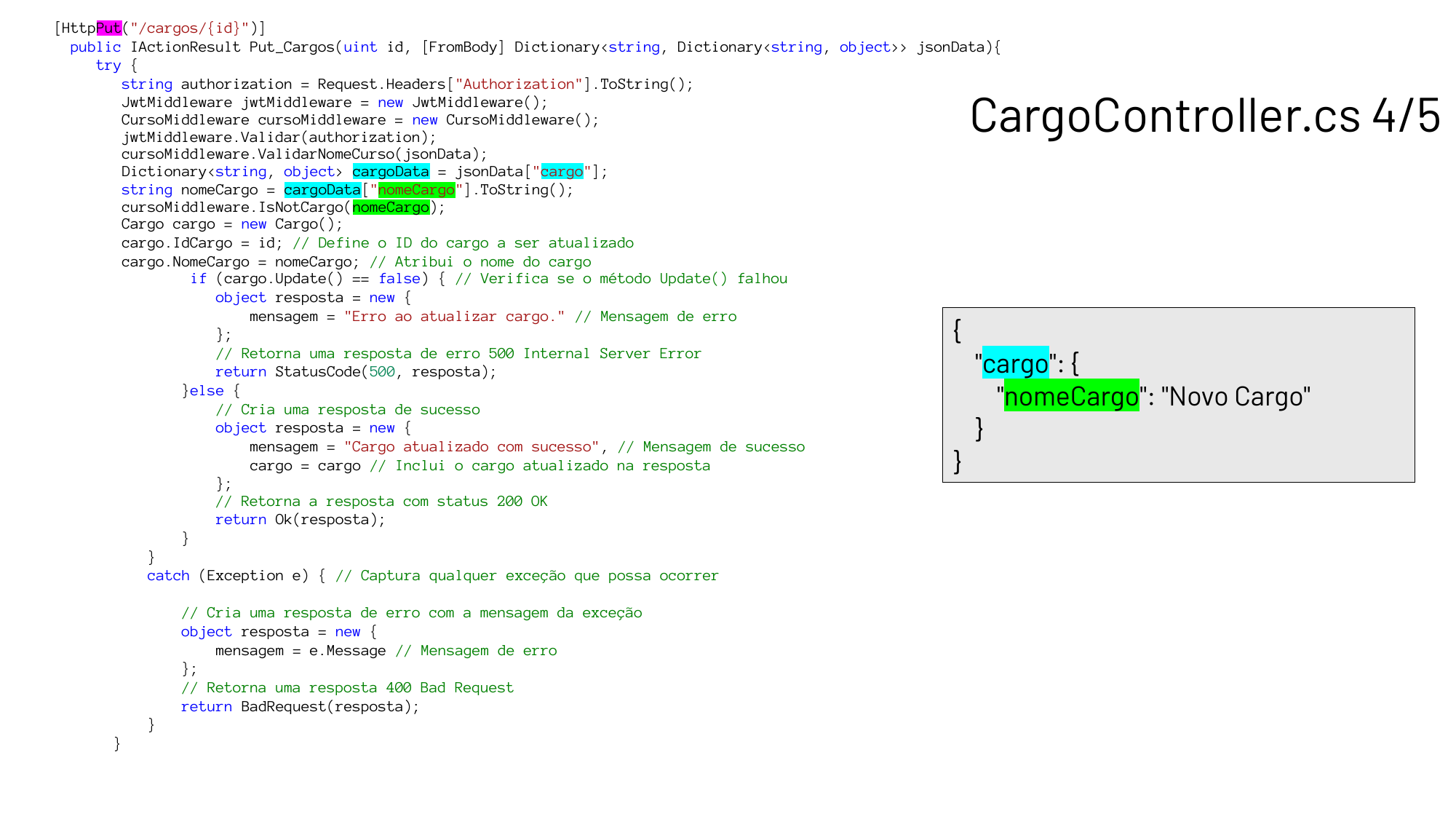

[HttpPut("/cargos/{id}")]
   public IActionResult Put_Cargos(uint id, [FromBody] Dictionary<string, Dictionary<string, object>> jsonData){
      try {
         string authorization = Request.Headers["Authorization"].ToString();
         JwtMiddleware jwtMiddleware = new JwtMiddleware();
         CursoMiddleware cursoMiddleware = new CursoMiddleware();
         jwtMiddleware.Validar(authorization);
         cursoMiddleware.ValidarNomeCurso(jsonData);
         Dictionary<string, object> cargoData = jsonData["cargo"];
         string nomeCargo = cargoData["nomeCargo"].ToString();
         cursoMiddleware.IsNotCargo(nomeCargo);
         Cargo cargo = new Cargo();
         cargo.IdCargo = id; // Define o ID do cargo a ser atualizado
         cargo.NomeCargo = nomeCargo; // Atribui o nome do cargo
                 if (cargo.Update() == false) { // Verifica se o método Update() falhou
                    object resposta = new {
                        mensagem = "Erro ao atualizar cargo." // Mensagem de erro
                    };
                    // Retorna uma resposta de erro 500 Internal Server Error
                    return StatusCode(500, resposta);
                }else {
                    // Cria uma resposta de sucesso
                    object resposta = new {
                        mensagem = "Cargo atualizado com sucesso", // Mensagem de sucesso
                        cargo = cargo // Inclui o cargo atualizado na resposta
                    };
                    // Retorna a resposta com status 200 OK
                    return Ok(resposta);
                }
            }
            catch (Exception e) { // Captura qualquer exceção que possa ocorrer

                // Cria uma resposta de erro com a mensagem da exceção
                object resposta = new {
                    mensagem = e.Message // Mensagem de erro
                };
                // Retorna uma resposta 400 Bad Request
                return BadRequest(resposta);
            }
        }
# CargoController.cs 4/5
{
    "cargo": {
        "nomeCargo": "Novo Cargo"
    }
}